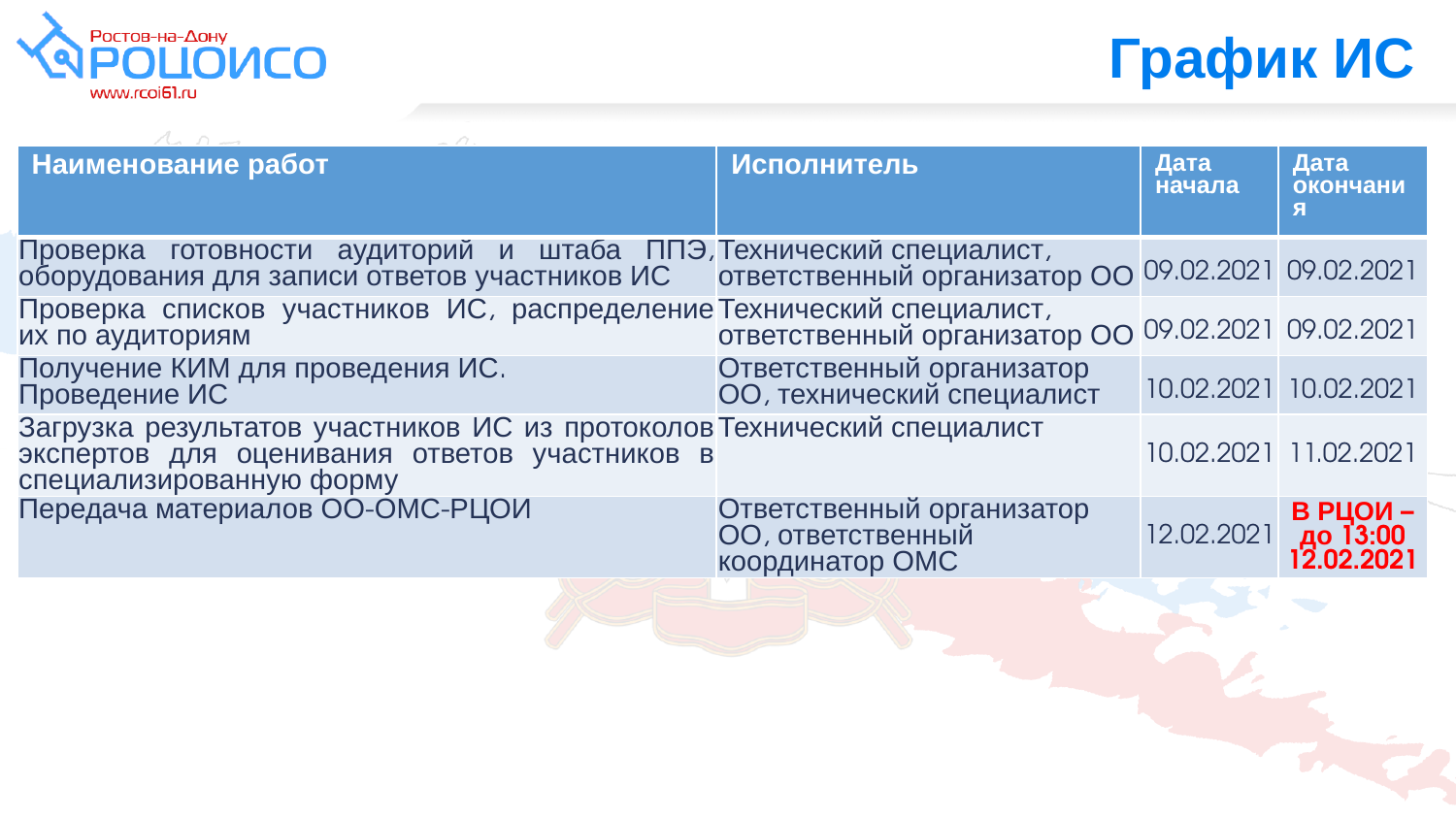

График ИС
| Наименование работ | Исполнитель | Дата начала | Дата окончания |
| --- | --- | --- | --- |
| Проверка готовности аудиторий и штаба ППЭ, оборудования для записи ответов участников ИС | Технический специалист, ответственный организатор ОО | 09.02.2021 | 09.02.2021 |
| Проверка списков участников ИС, распределение их по аудиториям | Технический специалист, ответственный организатор ОО | 09.02.2021 | 09.02.2021 |
| Получение КИМ для проведения ИС. Проведение ИС | Ответственный организатор ОО, технический специалист | 10.02.2021 | 10.02.2021 |
| Загрузка результатов участников ИС из протоколов экспертов для оценивания ответов участников в специализированную форму | Технический специалист | 10.02.2021 | 11.02.2021 |
| Передача материалов ОО-ОМС-РЦОИ | Ответственный организатор ОО, ответственный координатор ОМС | 12.02.2021 | В РЦОИ – до 13:00 12.02.2021 |